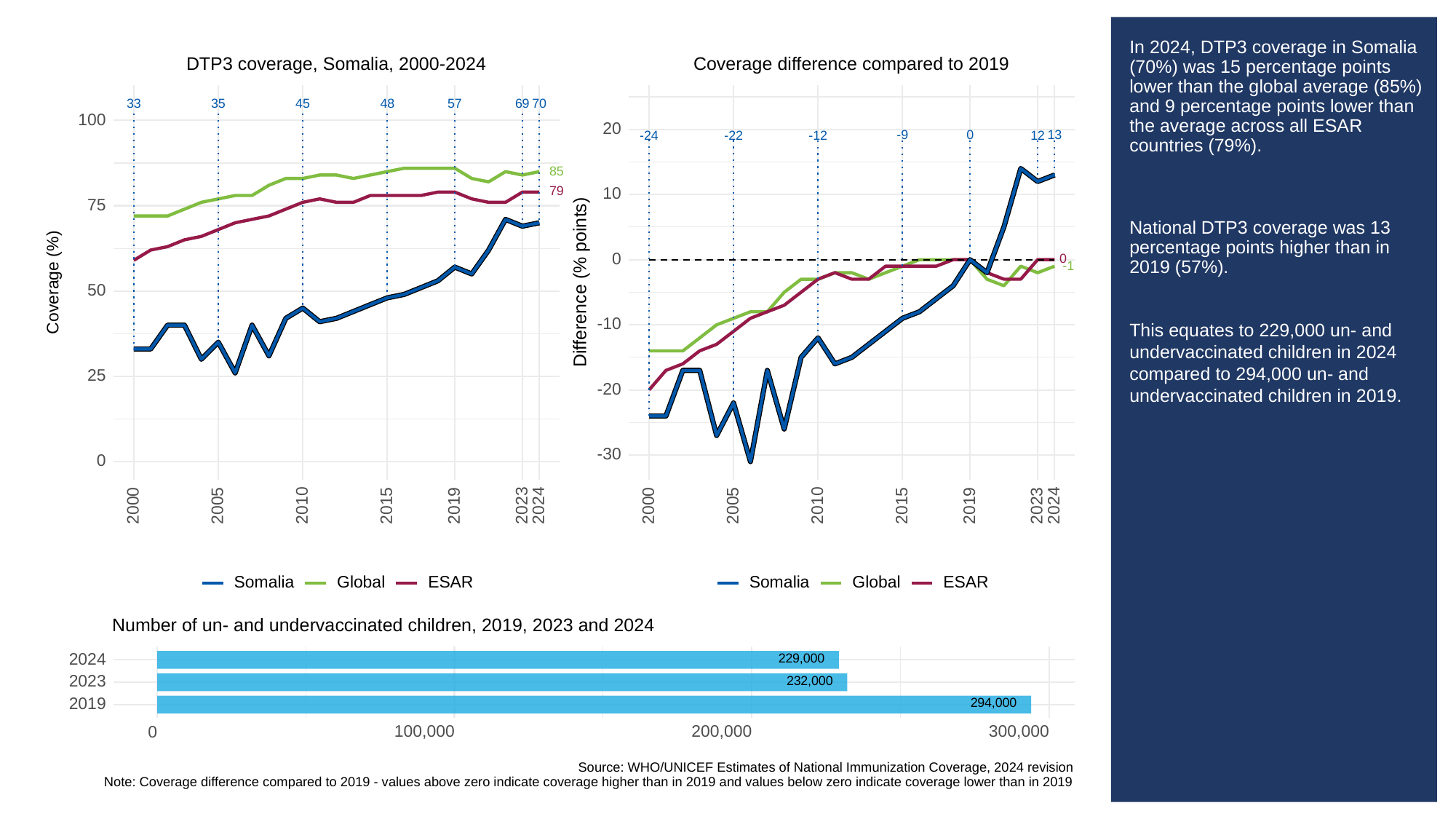

# In 2024, DTP3 coverage in Somalia (70%) was 15 percentage points lower than the global average (85%) and 9 percentage points lower than the average across all ESAR countries (79%).

National DTP3 coverage was 13 percentage points higher than in 2019 (57%).

This equates to 229,000 un- and undervaccinated children in 2024 compared to 294,000 un- and undervaccinated children in 2019.

DTP3 coverage, Somalia, 2000-2024
Coverage difference compared to 2019

33
35
48
69
70
45
57

100

20

13
-9
0
-24
-22
-12
12

85

79
10

75

0
0

-1
Difference (% points)
Coverage (%)
50

-10

25

-20

-30

0

2023
2023
2000
2005
2010
2015
2019
2024
2000
2005
2010
2015
2019
2024
Somalia
Global
ESAR
Somalia
Global
ESAR

Number of un- and undervaccinated children, 2019, 2023 and 2024

229,000
2024

232,000
2023

294,000
2019

100,000
200,000
300,000
0
Source: WHO/UNICEF Estimates of National Immunization Coverage, 2024 revision
Note: Coverage difference compared to 2019 - values above zero indicate coverage higher than in 2019 and values below zero indicate coverage lower than in 2019